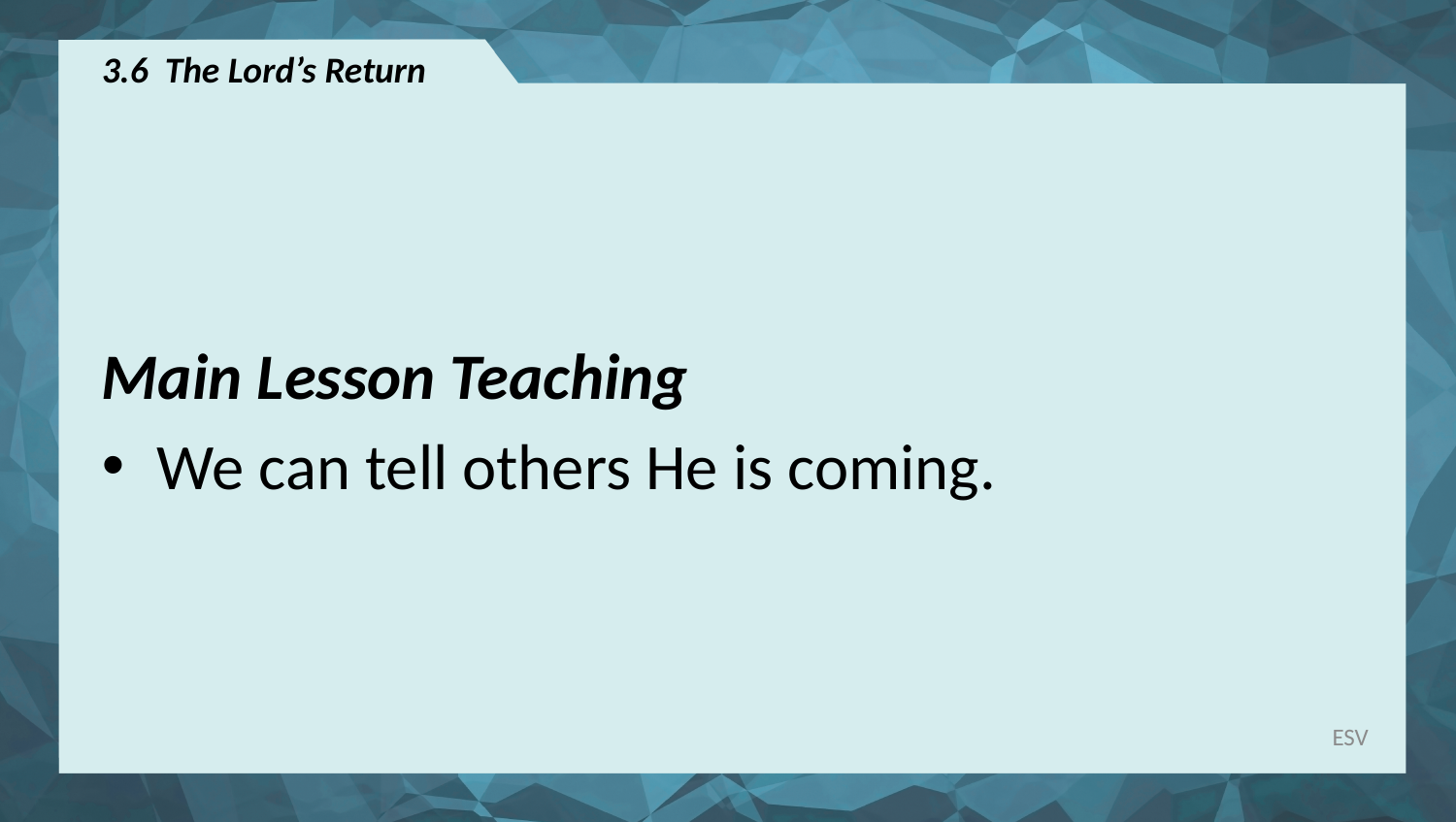

# 3.6  The Lord’s Return
Main Lesson Teaching
We can tell others He is coming.
ESV